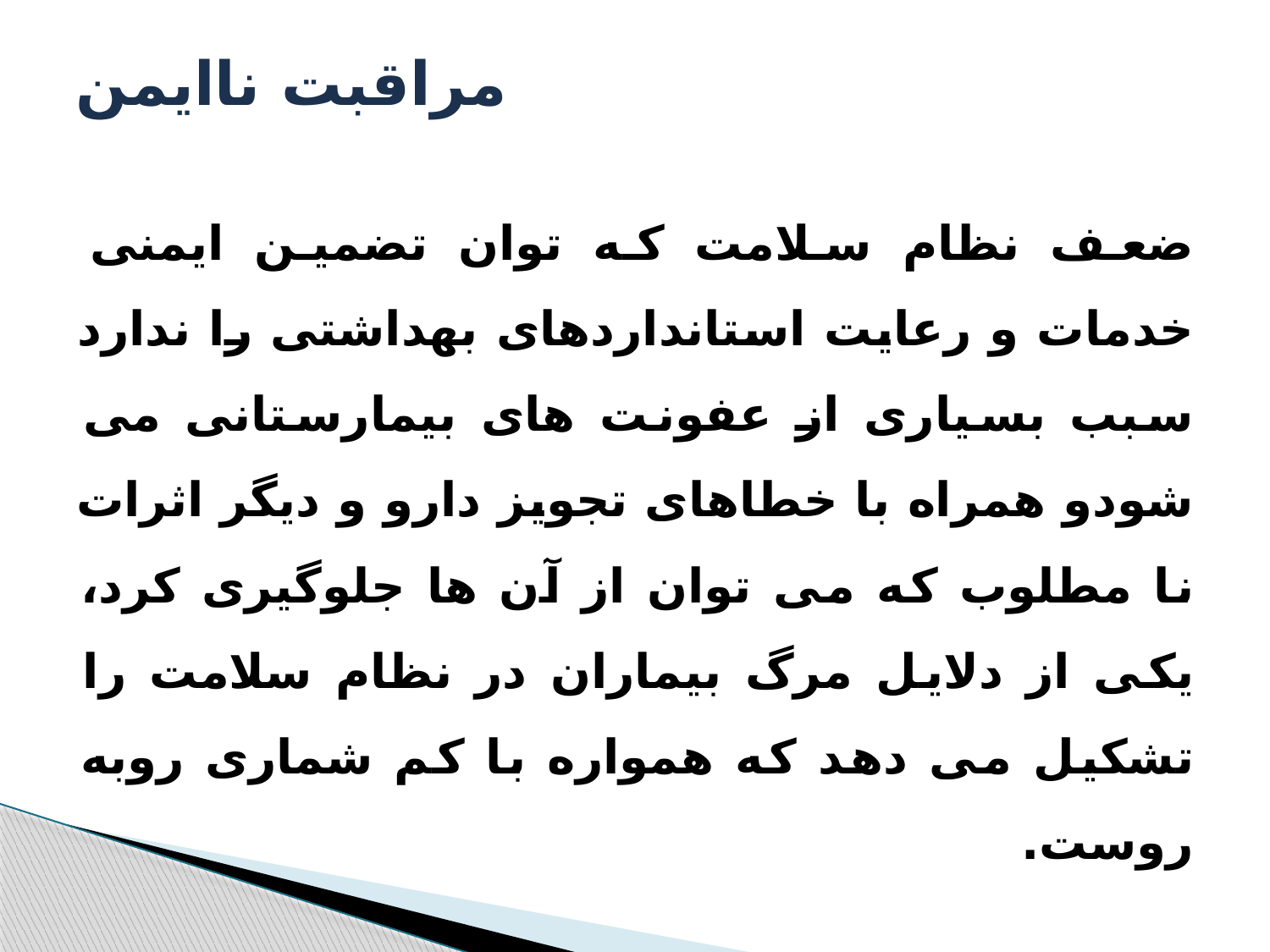

# مراقبت ناایمن
ضعف نظام سلامت که توان تضمین ایمنی خدمات و رعایت استانداردهای بهداشتی را ندارد سبب بسیاری از عفونت های بیمارستانی می شودو همراه با خطاهای تجویز دارو و دیگر اثرات نا مطلوب که می توان از آن ها جلوگیری کرد، یکی از دلایل مرگ بیماران در نظام سلامت را تشکیل می دهد که همواره با کم شماری روبه روست.